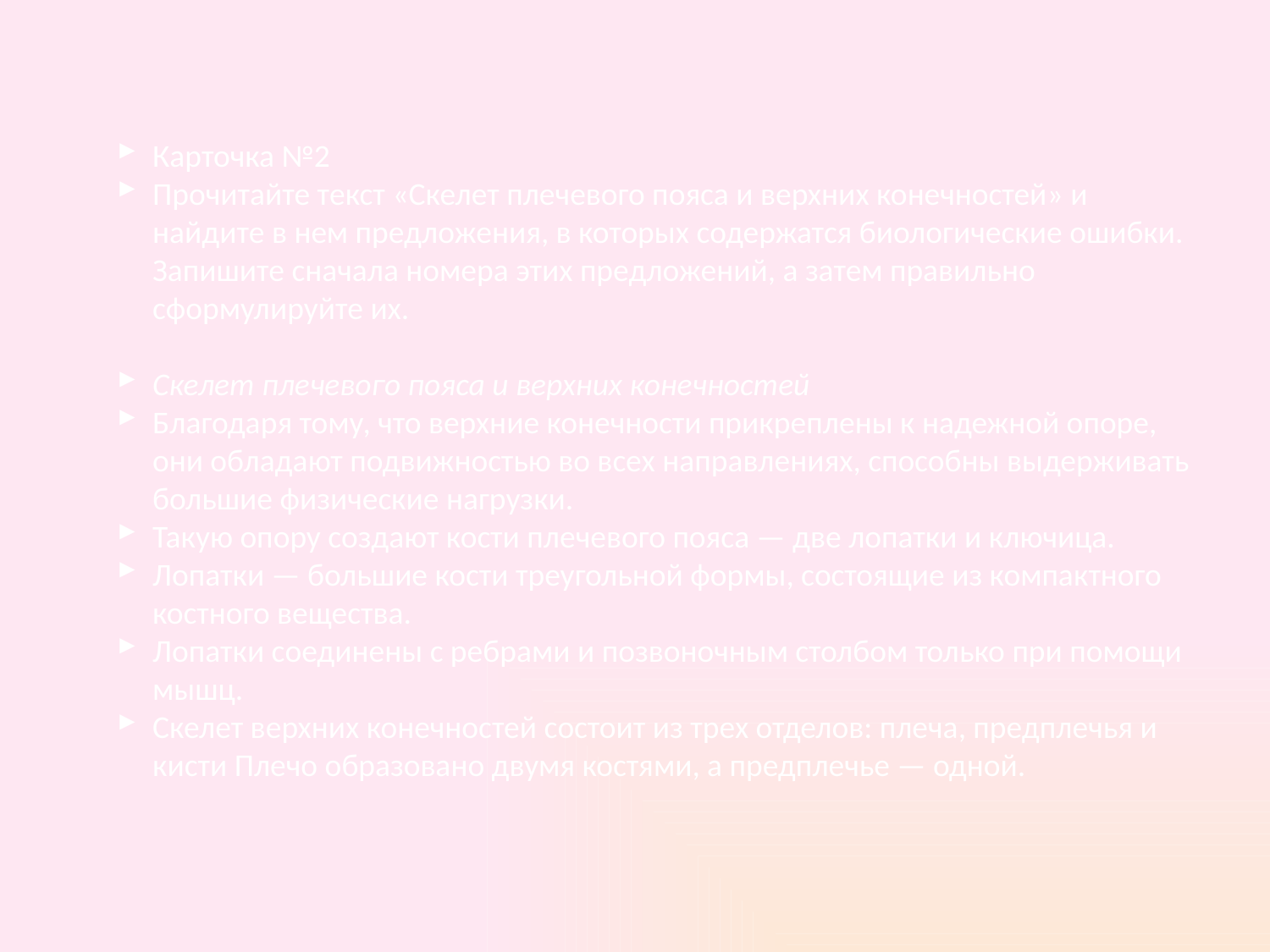

Карточка №2
Прочитайте текст «Скелет плечевого пояса и верхних конечностей» и найдите в нем предложения, в которых содержатся биологические ошибки. Запишите сначала номера этих предложений, а затем правильно сформулируйте их.

Скелет плечевого пояса и верхних конечностей
Благодаря тому, что верхние конечности прикреплены к надежной опоре, они обладают подвижностью во всех направлениях, способны выдерживать большие физические нагрузки.
Такую опору создают кости плечевого пояса — две лопатки и ключица.
Лопатки — большие кости треугольной формы, состоящие из компактного костного вещества.
Лопатки соединены с ребрами и позвоночным столбом только при помощи мышц.
Скелет верхних конечностей состоит из трех отделов: плеча, предплечья и кисти Плечо образовано двумя костями, а предплечье — одной.